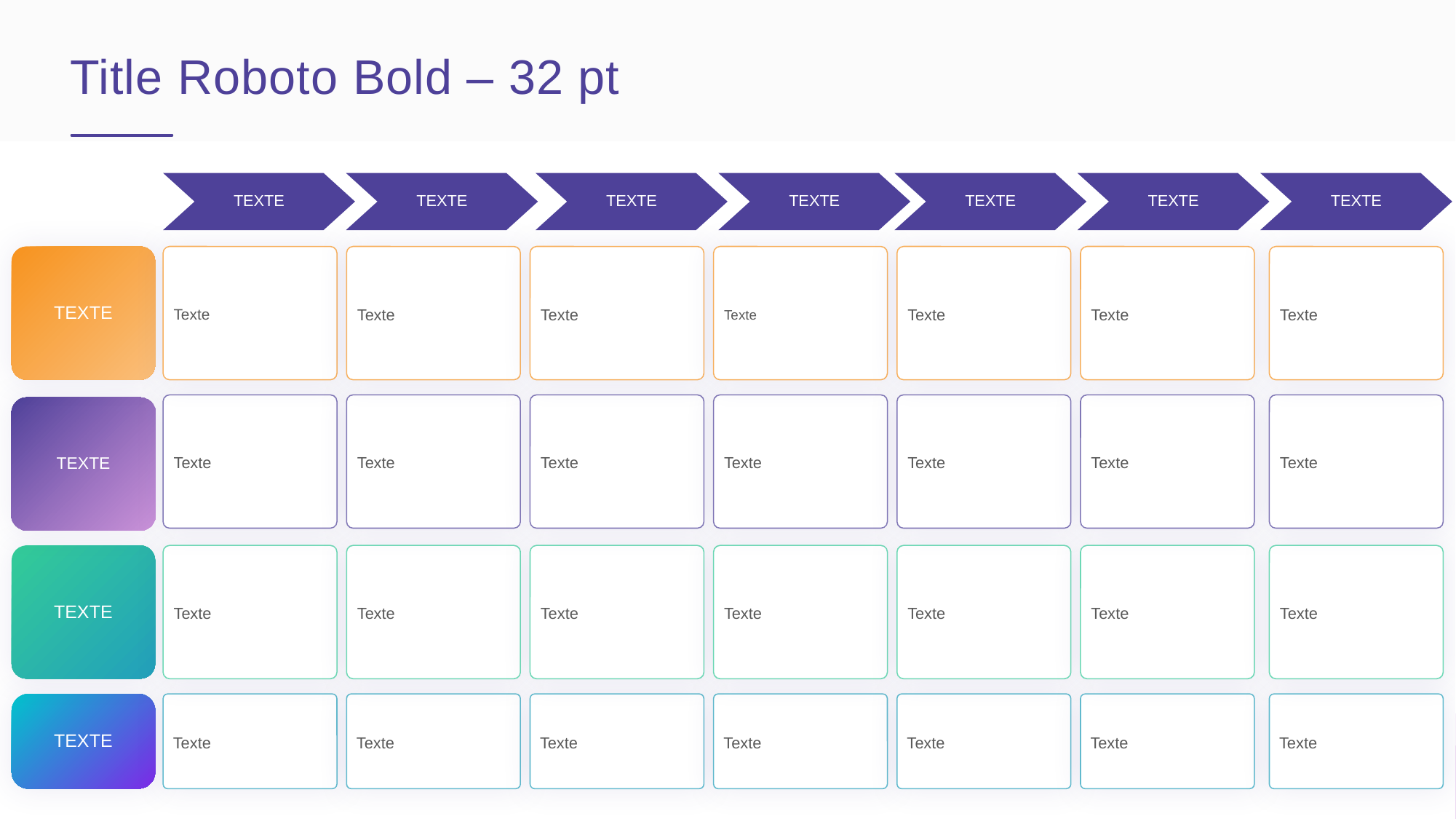

Title Roboto Bold – 32 pt

TEXTE
TEXTE
TEXTE
TEXTE
TEXTE
TEXTE
TEXTE
TEXTE
Texte
Texte
Texte
Texte
Texte
Texte
Texte
Texte
Texte
Texte
Texte
Texte
Texte
Texte
TEXTE
Texte
Texte
Texte
Texte
Texte
Texte
Texte
TEXTE
TEXTE
Texte
Texte
Texte
Texte
Texte
Texte
Texte